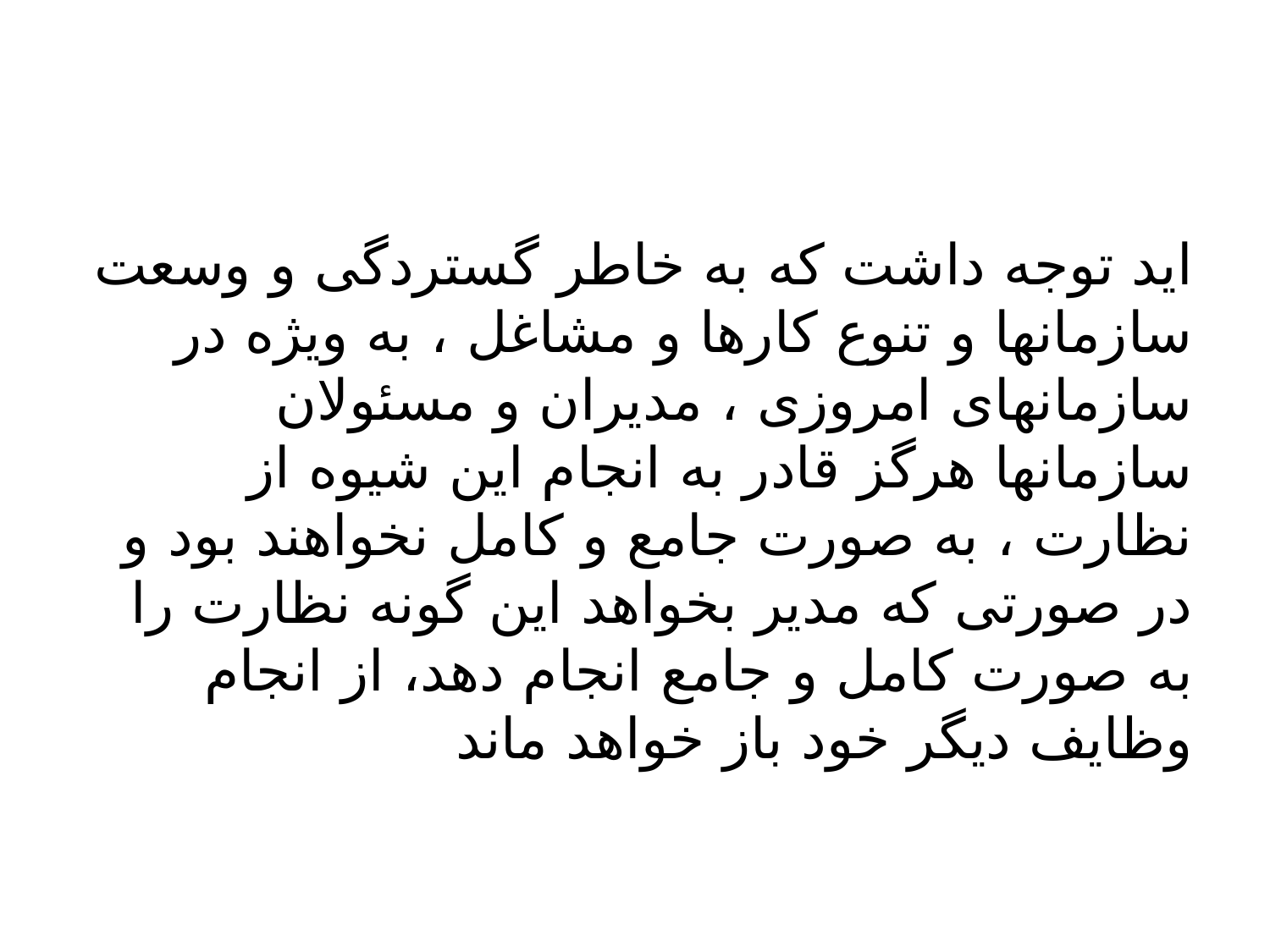

#
ايد توجه داشت كه به خاطر گستردگى و وسعت سازمانها و تنوع كارها و مشاغل ، به ويژه در سازمانهاى امروزى ، مديران و مسئولان سازمانها هرگز قادر به انجام اين شيوه از نظارت ، به صورت جامع و كامل نخواهند بود و در صورتى كه مدير بخواهد اين گونه نظارت را به صورت كامل و جامع انجام دهد، از انجام وظايف ديگر خود باز خواهد ماند